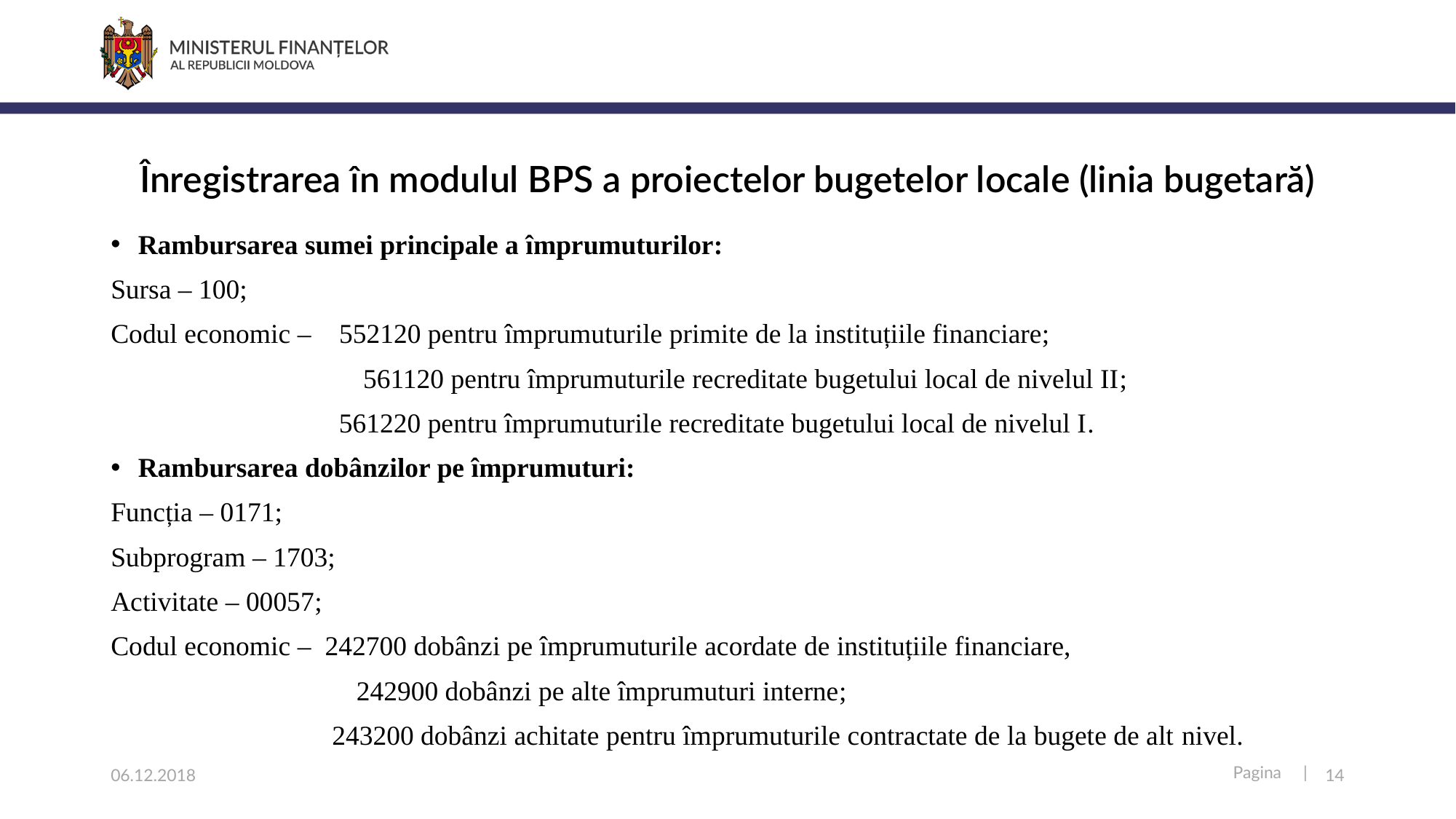

# Înregistrarea în modulul BPS a proiectelor bugetelor locale (linia bugetară)
Rambursarea sumei principale a împrumuturilor:
Sursa – 100;
Codul economic –    552120 pentru împrumuturile primite de la instituțiile financiare;
			 561120 pentru împrumuturile recreditate bugetului local de nivelul II;
                                 561220 pentru împrumuturile recreditate bugetului local de nivelul I.
Rambursarea dobânzilor pe împrumuturi:
Funcția – 0171;
Subprogram – 1703;
Activitate – 00057;
Codul economic –  242700 dobânzi pe împrumuturile acordate de instituțiile financiare,
			242900 dobânzi pe alte împrumuturi interne;
                                243200 dobânzi achitate pentru împrumuturile contractate de la bugete de alt nivel.

06.12.2018
14